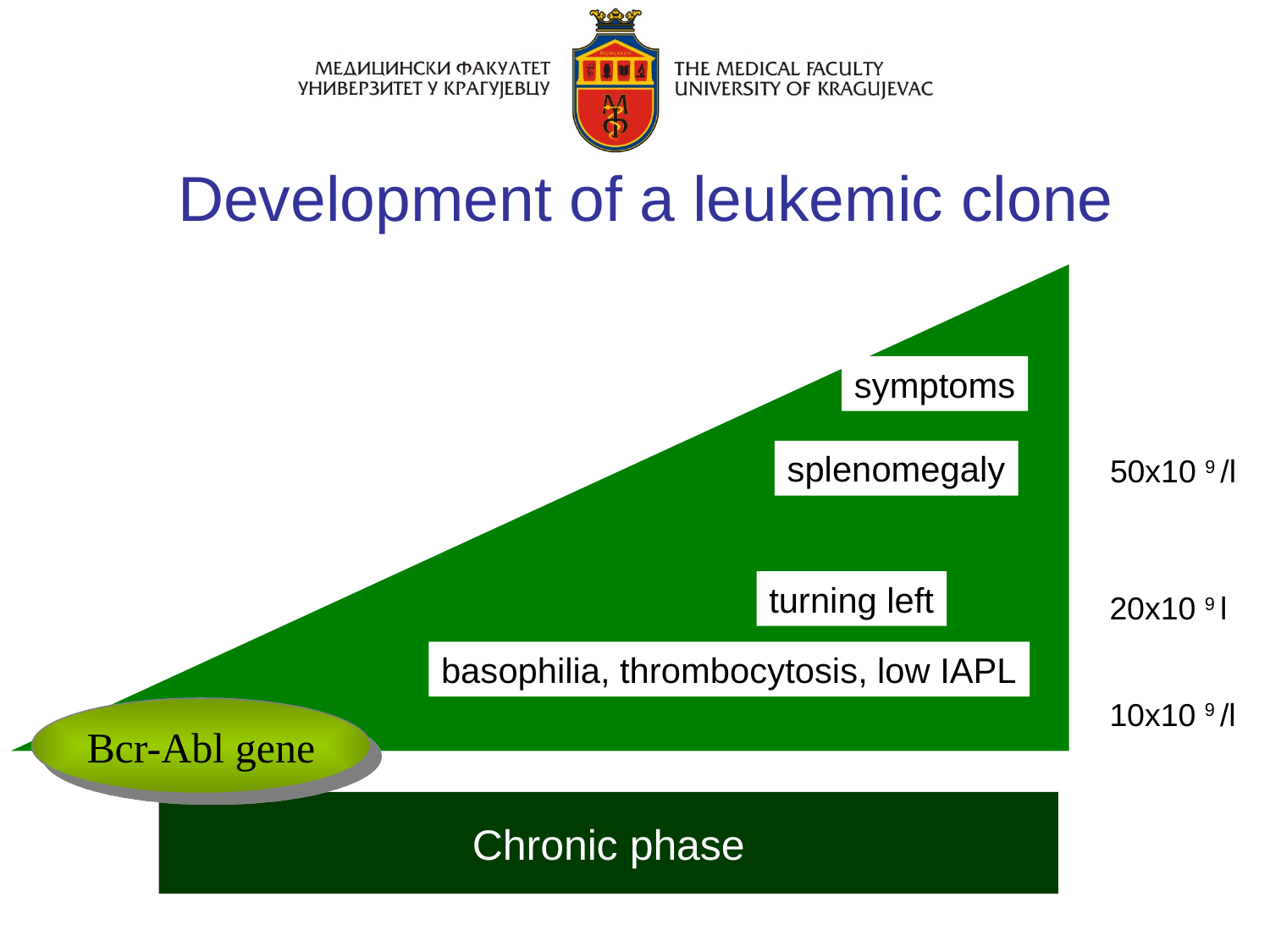

# Development of a leukemic clone
symptoms
splenomegaly
50x10 9 /l
turning left
20x10 9 l
basophilia, thrombocytosis, low IAPL
10x10 9 /l
Bcr-Abl gene
Chronic phase